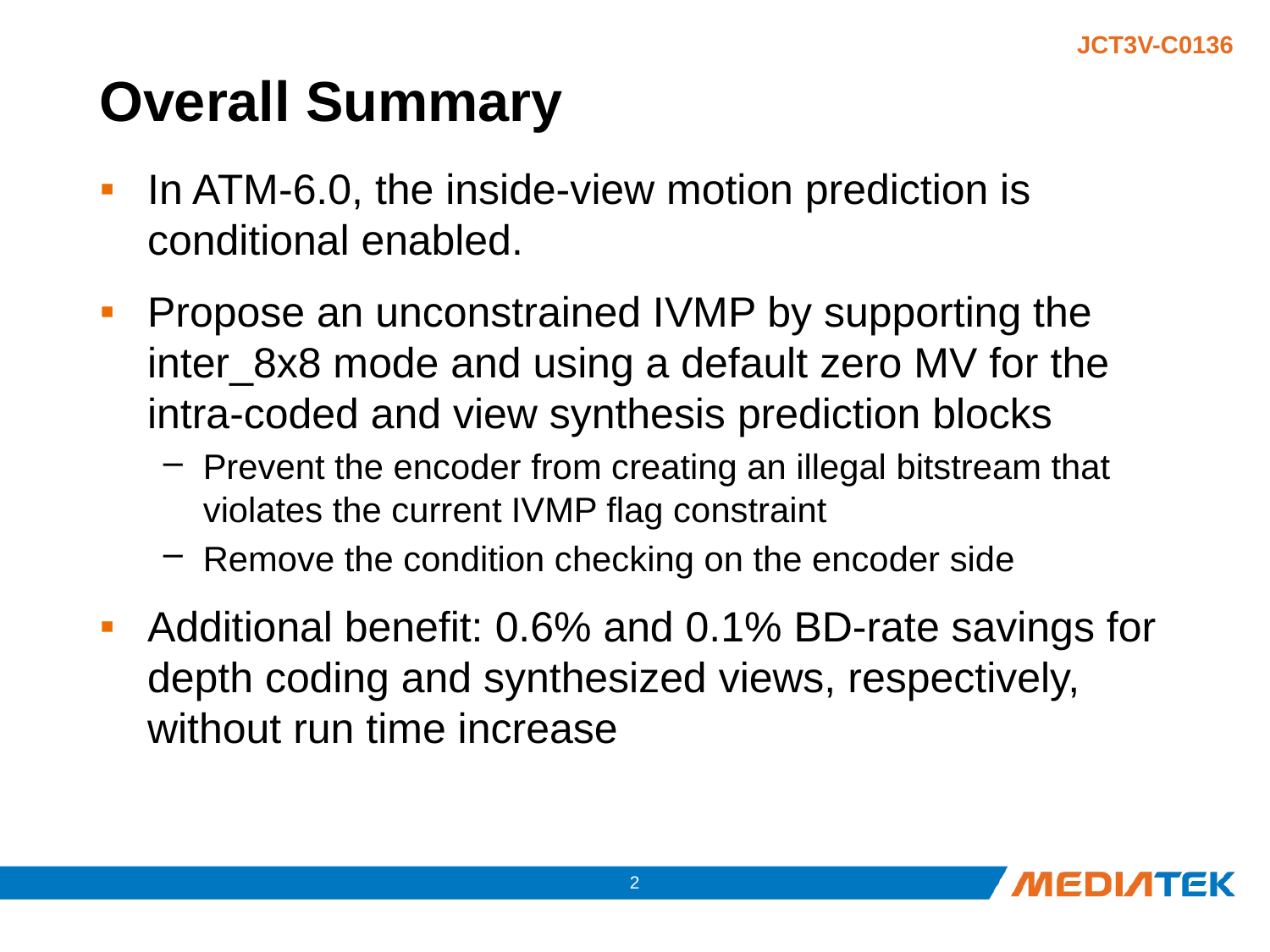

# Overall Summary
In ATM-6.0, the inside-view motion prediction is conditional enabled.
Propose an unconstrained IVMP by supporting the inter_8x8 mode and using a default zero MV for the intra-coded and view synthesis prediction blocks
Prevent the encoder from creating an illegal bitstream that violates the current IVMP flag constraint
Remove the condition checking on the encoder side
Additional benefit: 0.6% and 0.1% BD-rate savings for depth coding and synthesized views, respectively, without run time increase
2